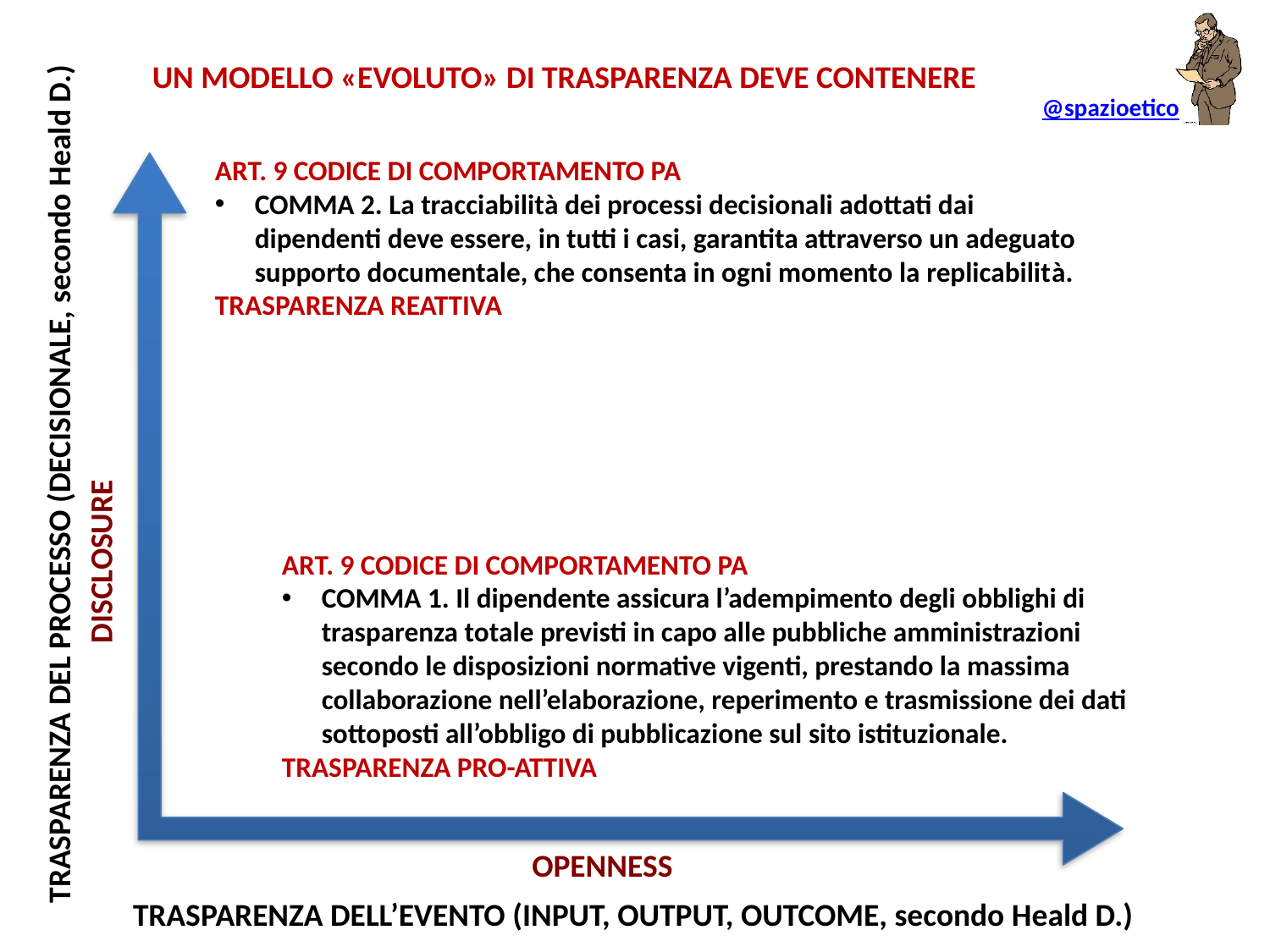

UN MODELLO «EVOLUTO» DI TRASPARENZA DEVE CONTENERE
ART. 9 CODICE DI COMPORTAMENTO PA
COMMA 2. La tracciabilità dei processi decisionali adottati dai dipendenti deve essere, in tutti i casi, garantita attraverso un adeguato supporto documentale, che consenta in ogni momento la replicabilità.
TRASPARENZA REATTIVA

TRASPARENZA DEL PROCESSO (DECISIONALE, secondo Heald D.)
DISCLOSURE
ART. 9 CODICE DI COMPORTAMENTO PA
COMMA 1. Il dipendente assicura l’adempimento degli obblighi di trasparenza totale previsti in capo alle pubbliche amministrazioni secondo le disposizioni normative vigenti, prestando la massima collaborazione nell’elaborazione, reperimento e trasmissione dei dati sottoposti all’obbligo di pubblicazione sul sito istituzionale.
TRASPARENZA PRO-ATTIVA
OPENNESS
TRASPARENZA DELL’EVENTO (INPUT, OUTPUT, OUTCOME, secondo Heald D.)